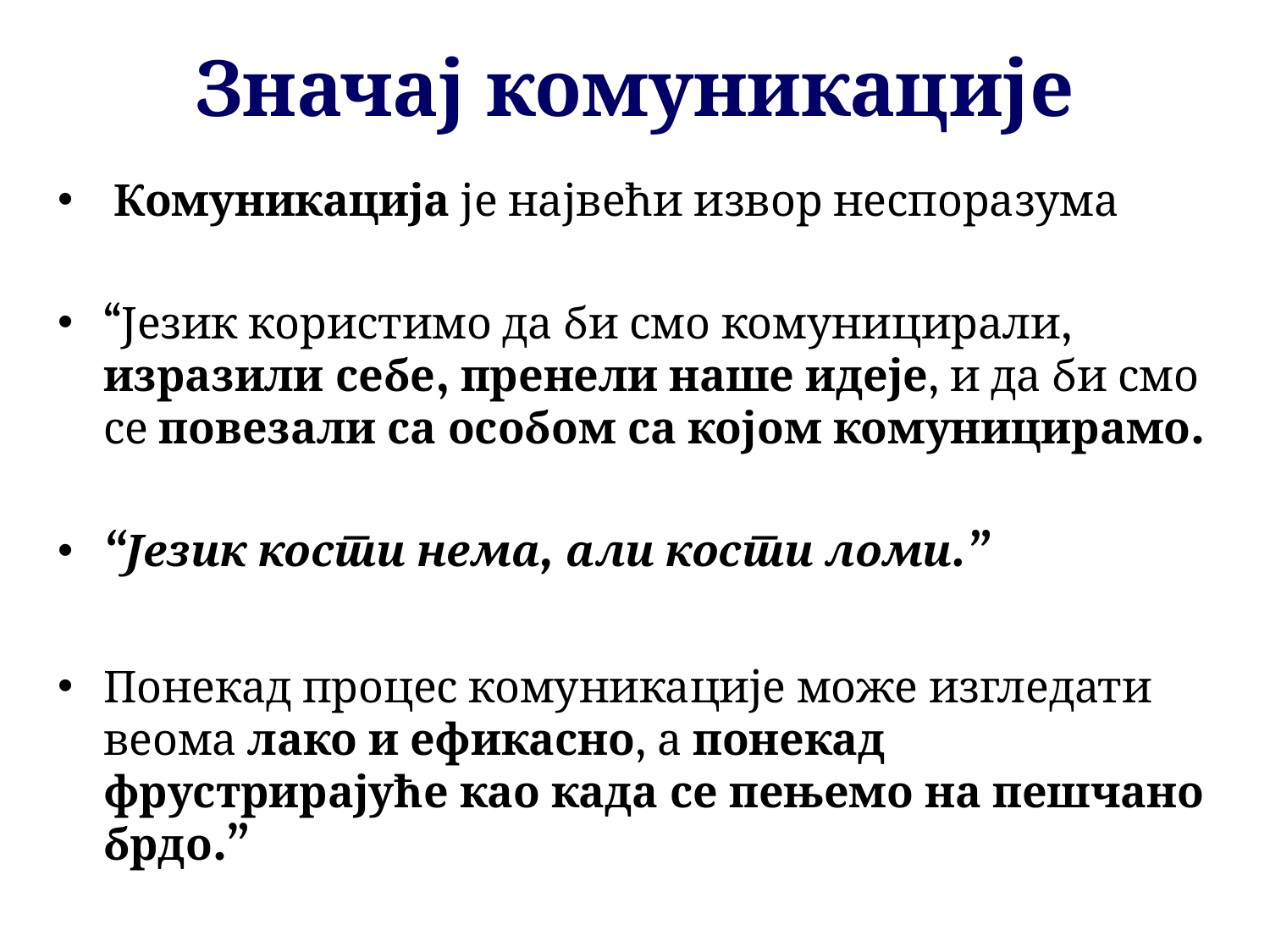

# Значај комуникације
 Комуникација је највећи извор неспоразума

“Језик користимо да би смо комуницирали, изразили себе, пренели наше идеје, и да би смо се повезали са особом са којом комуницирамо.

“Језик кости нема, али кости ломи.”

Понекад процес комуникације може изгледати веома лако и ефикасно, а понекад  фрустрирајуће као када се пењемо на пешчано брдо.”